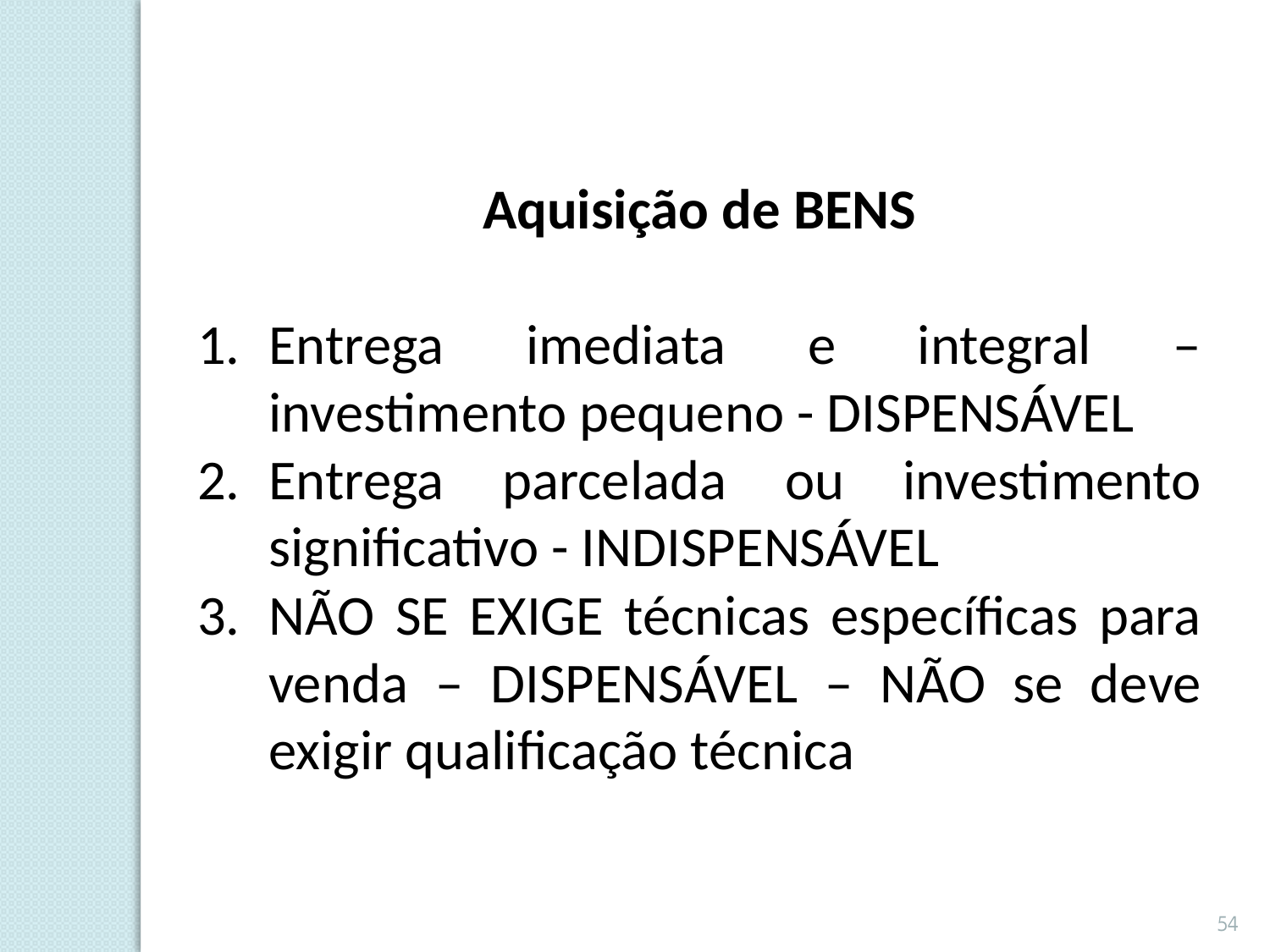

Aquisição de BENS

Entrega imediata e integral – investimento pequeno - DISPENSÁVEL
Entrega parcelada ou investimento significativo - INDISPENSÁVEL
NÃO SE EXIGE técnicas específicas para venda – DISPENSÁVEL – NÃO se deve exigir qualificação técnica
54